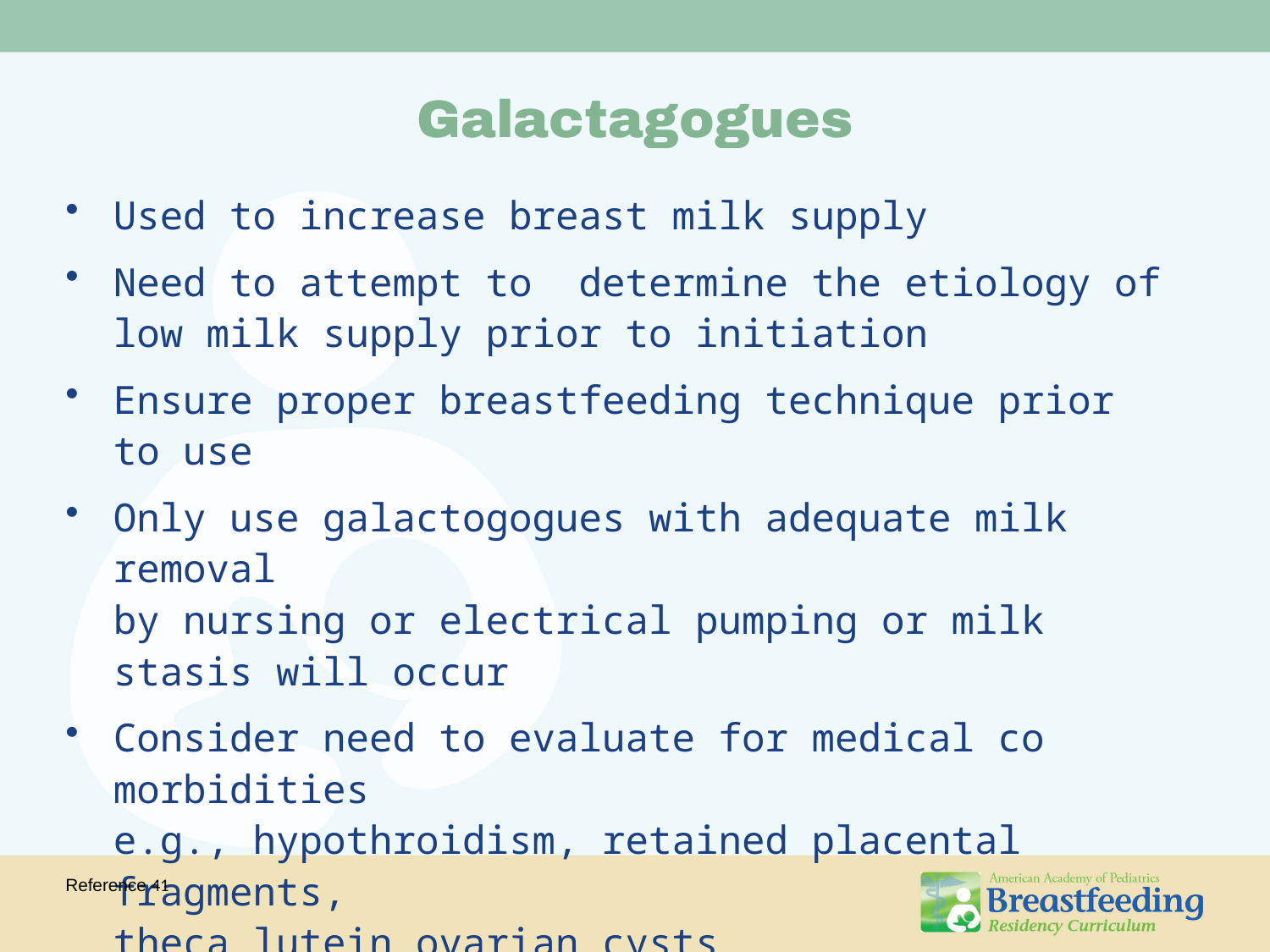

# Galactagogues
Used to increase breast milk supply
Need to attempt to  determine the etiology of low milk supply prior to initiation
Ensure proper breastfeeding technique prior to use
Only use galactogogues with adequate milk removal
by nursing or electrical pumping or milk stasis will occur
Consider need to evaluate for medical co morbidities
e.g., hypothroidism, retained placental fragments,
theca lutein ovarian cysts
Reference 41